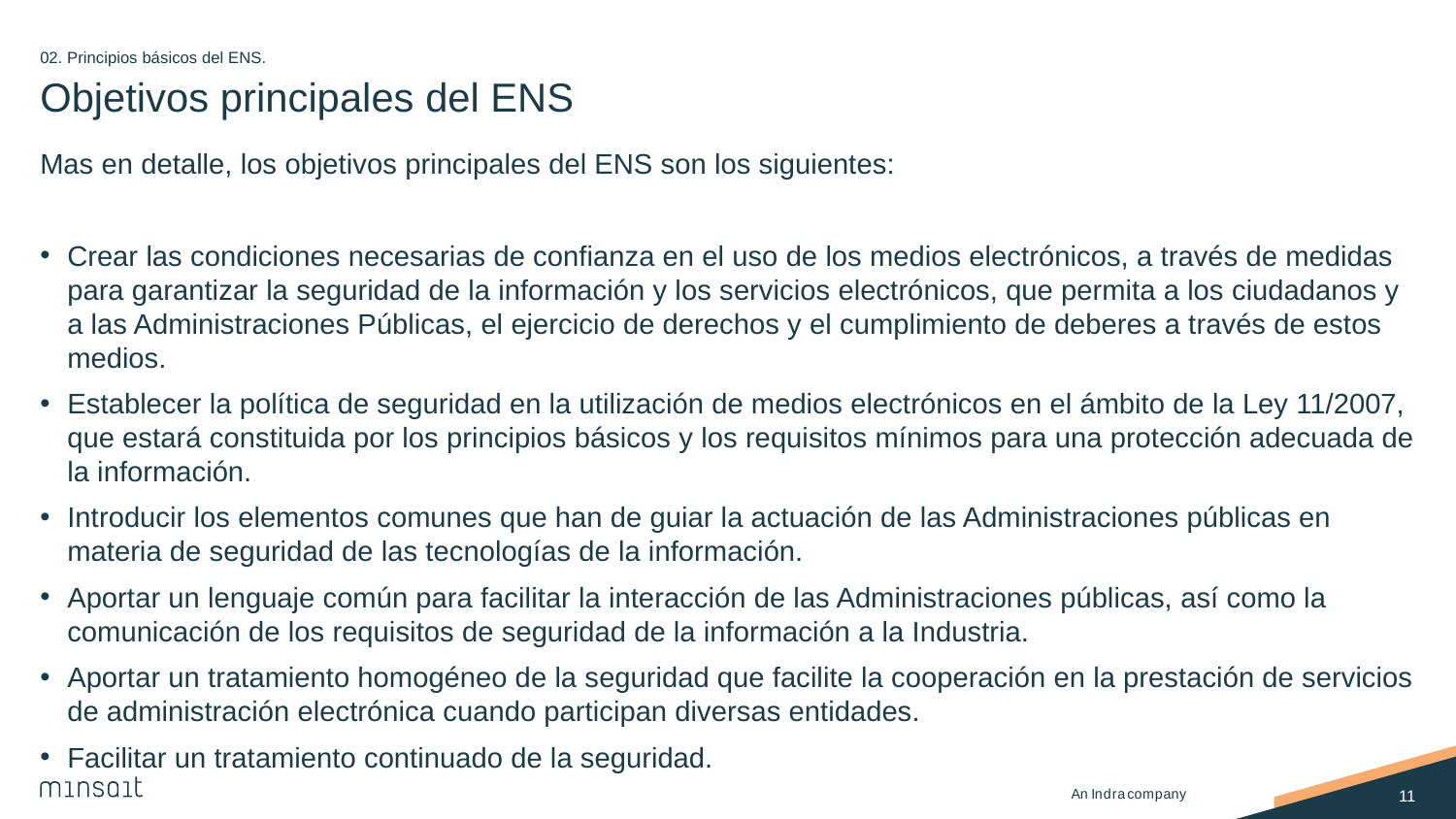

02. Principios básicos del ENS.
# Objetivos principales del ENS
Mas en detalle, los objetivos principales del ENS son los siguientes:

Crear las condiciones necesarias de confianza en el uso de los medios electrónicos, a través de medidas para garantizar la seguridad de la información y los servicios electrónicos, que permita a los ciudadanos y a las Administraciones Públicas, el ejercicio de derechos y el cumplimiento de deberes a través de estos medios.
Establecer la política de seguridad en la utilización de medios electrónicos en el ámbito de la Ley 11/2007, que estará constituida por los principios básicos y los requisitos mínimos para una protección adecuada de la información.
Introducir los elementos comunes que han de guiar la actuación de las Administraciones públicas en materia de seguridad de las tecnologías de la información.
Aportar un lenguaje común para facilitar la interacción de las Administraciones públicas, así como la comunicación de los requisitos de seguridad de la información a la Industria.
Aportar un tratamiento homogéneo de la seguridad que facilite la cooperación en la prestación de servicios de administración electrónica cuando participan diversas entidades.
Facilitar un tratamiento continuado de la seguridad.